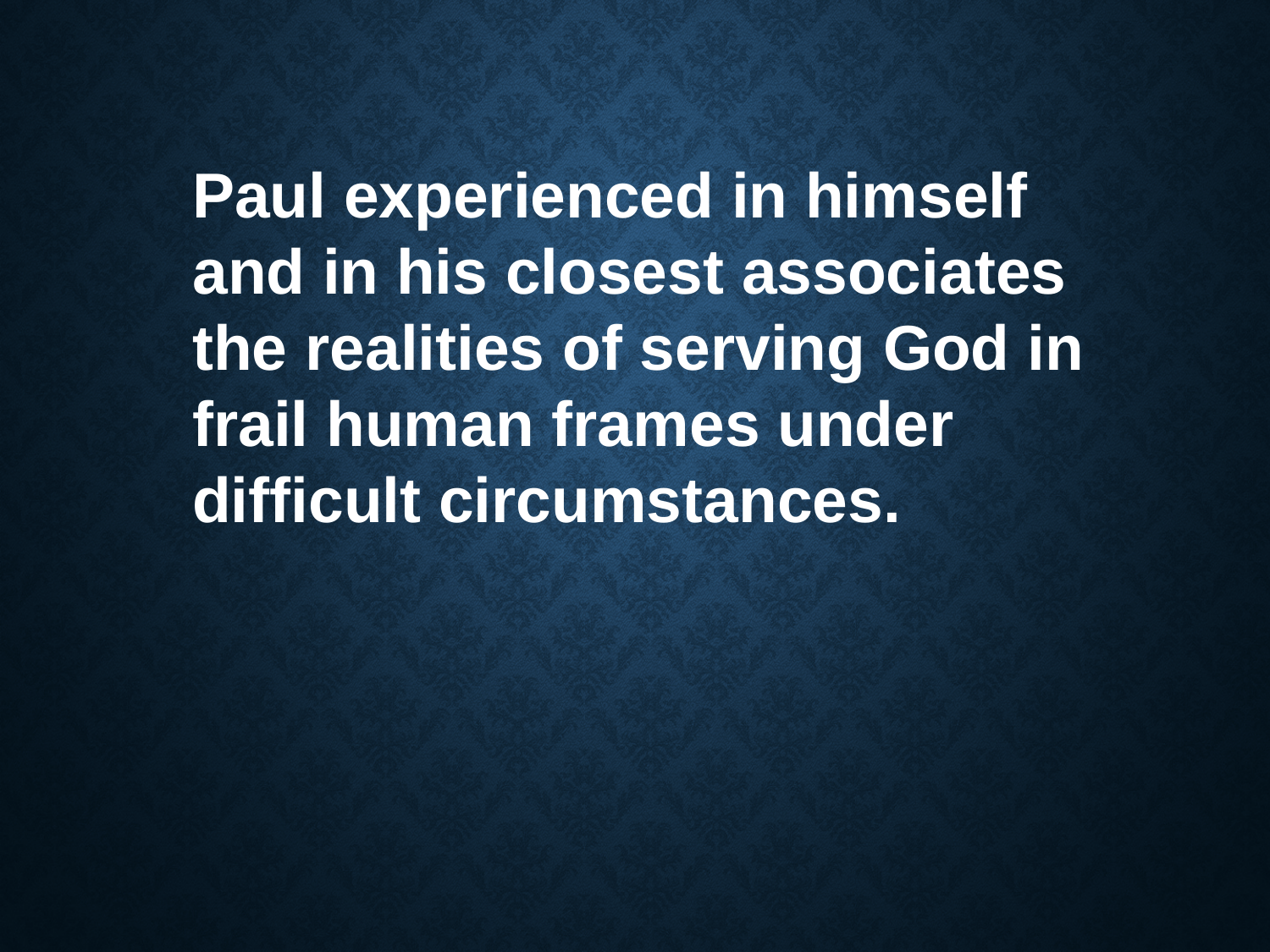

Paul experienced in himself and in his closest associates the realities of serving God in frail human frames under difficult circumstances.